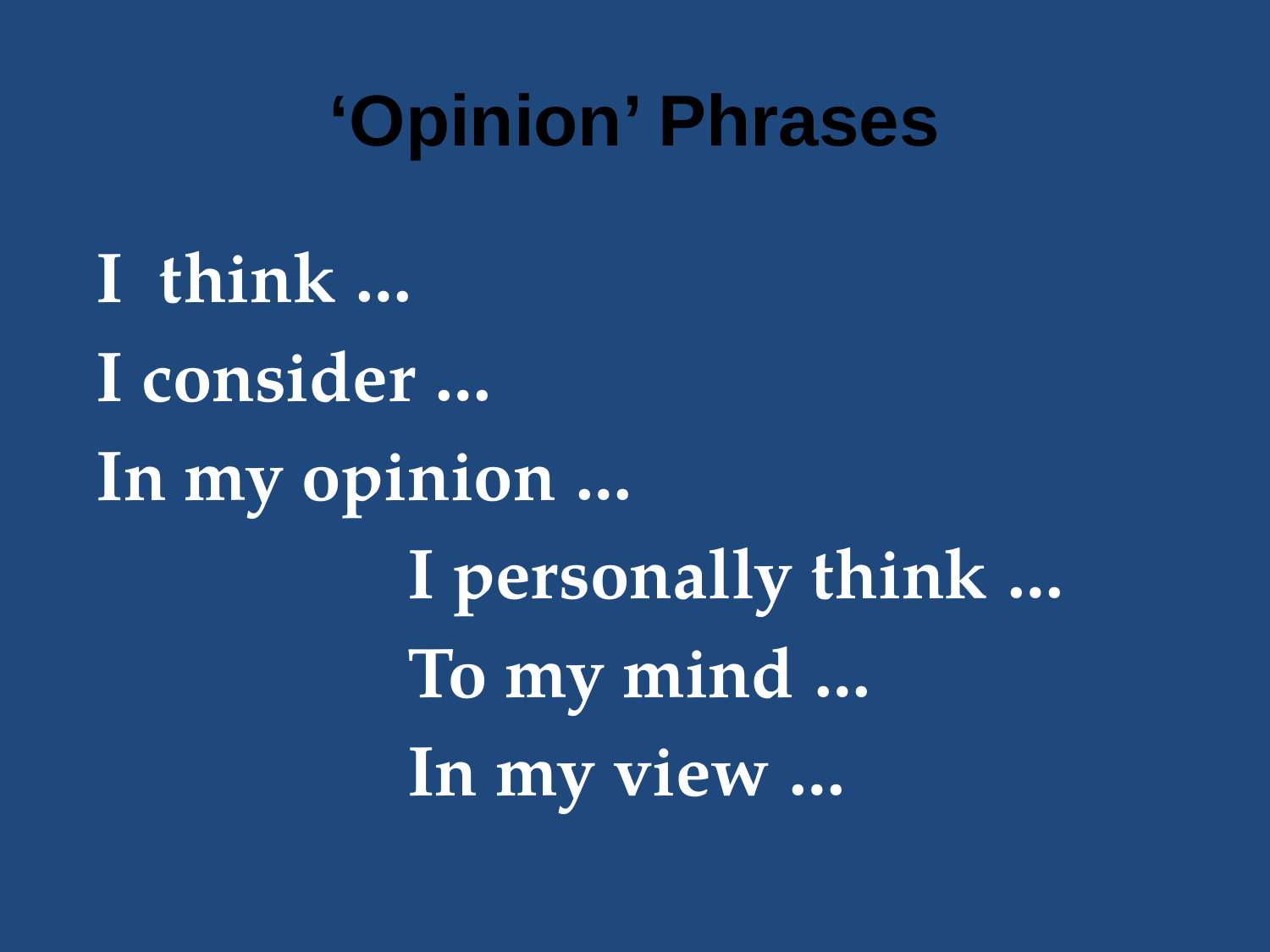

# ‘Opinion’ Phrases
I  think …
I consider …
In my opinion …
			I personally think …
			To my mind …
			In my view …